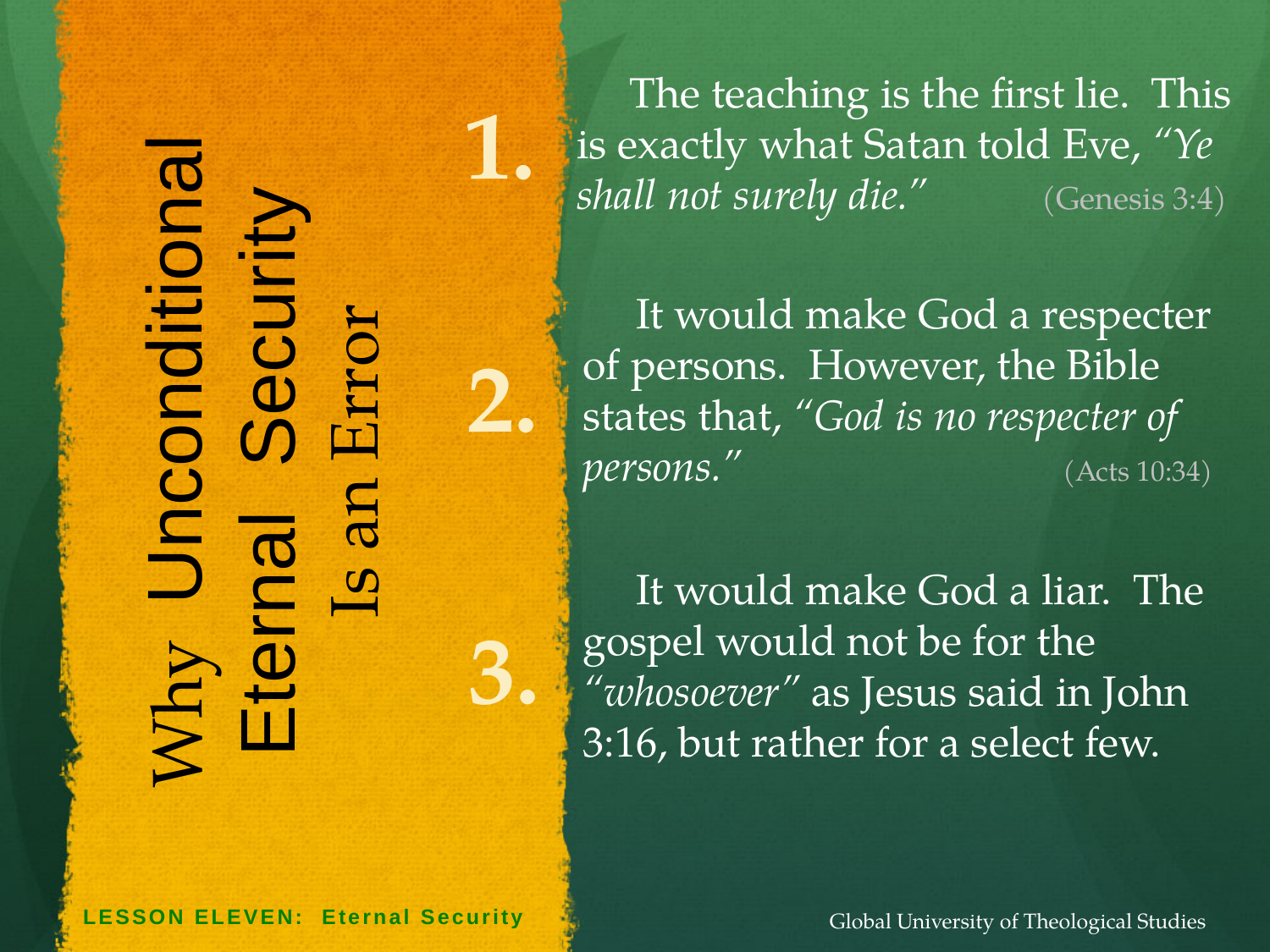

Why  Unconditional Eternal  Security
Is an Error
     The teaching is the first lie.  This is exactly what Satan told Eve, “Ye shall not surely die.”           (Genesis 3:4)
1.
     It would make God a respecter of persons.  However, the Bible states that, “God is no respecter of persons.” 		          (Acts 10:34)
2.
     It would make God a liar.  The gospel would not be for the “whosoever” as Jesus said in John 3:16, but rather for a select few.

3.
LESSON ELEVEN:  Eternal Security
Global University of Theological Studies